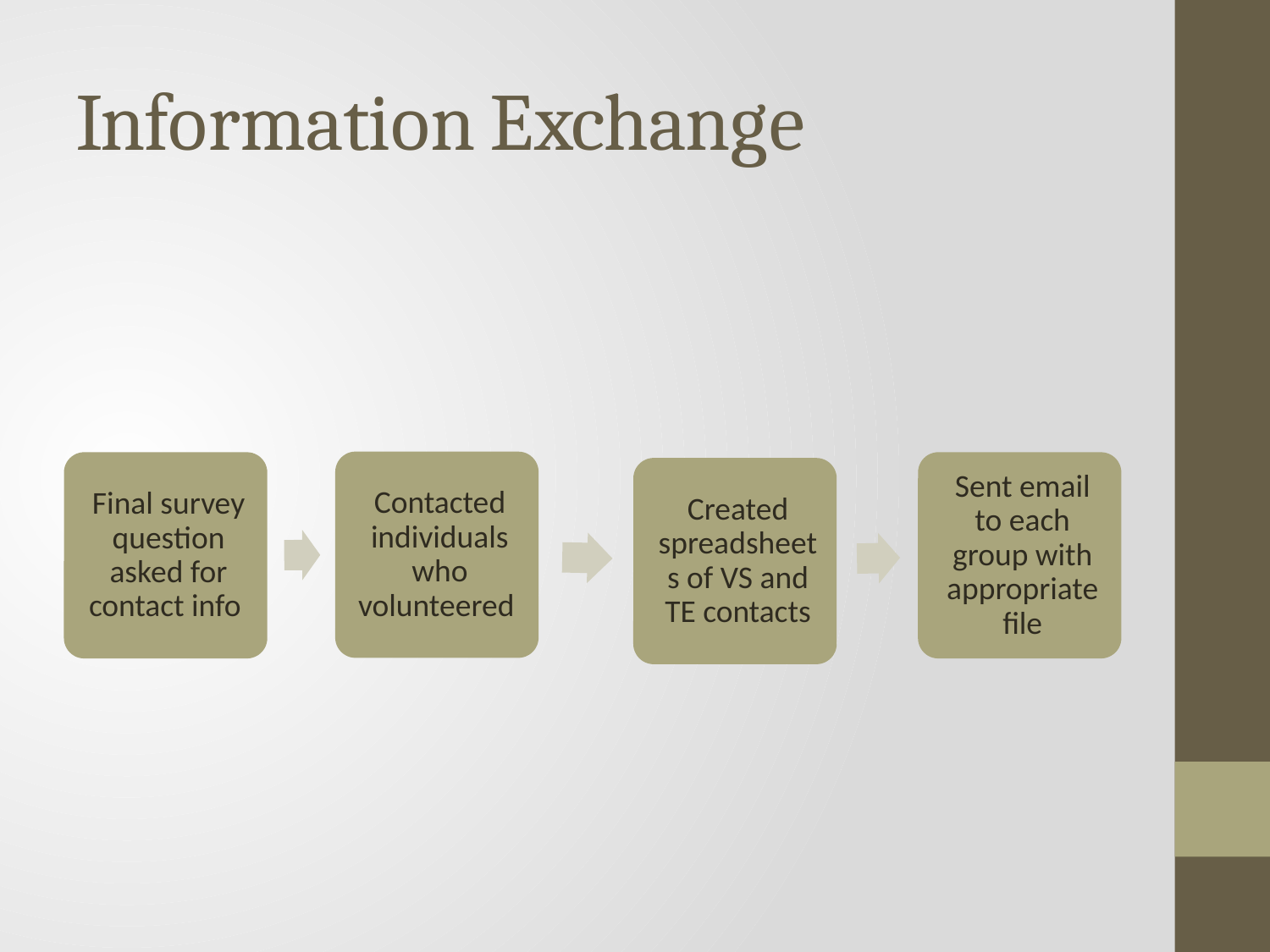

# Information Exchange
Final survey question asked for contact info

Contacted individuals who volunteered

Created spreadsheets of VS and TE contacts

Sent email to each group with appropriate file